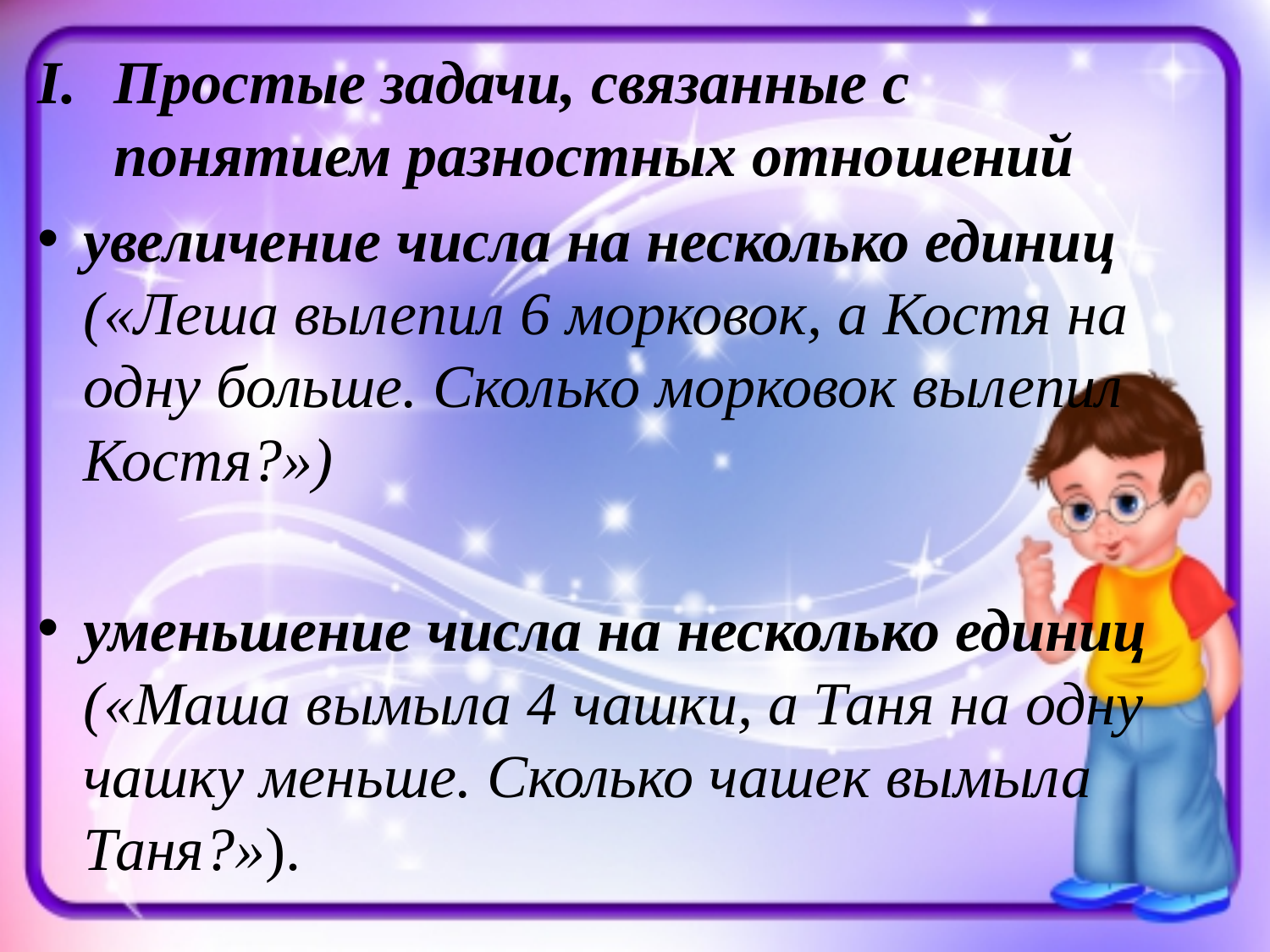

Простые задачи, связанные с понятием разностных отношений
увеличение числа на несколько единиц («Леша вылепил 6 морковок, а Костя на одну больше. Сколько морковок вылепил Костя?»)

уменьшение числа на несколько единиц («Маша вымыла 4 чашки, а Таня на одну чашку меньше. Сколько чашек вымыла Таня?»).